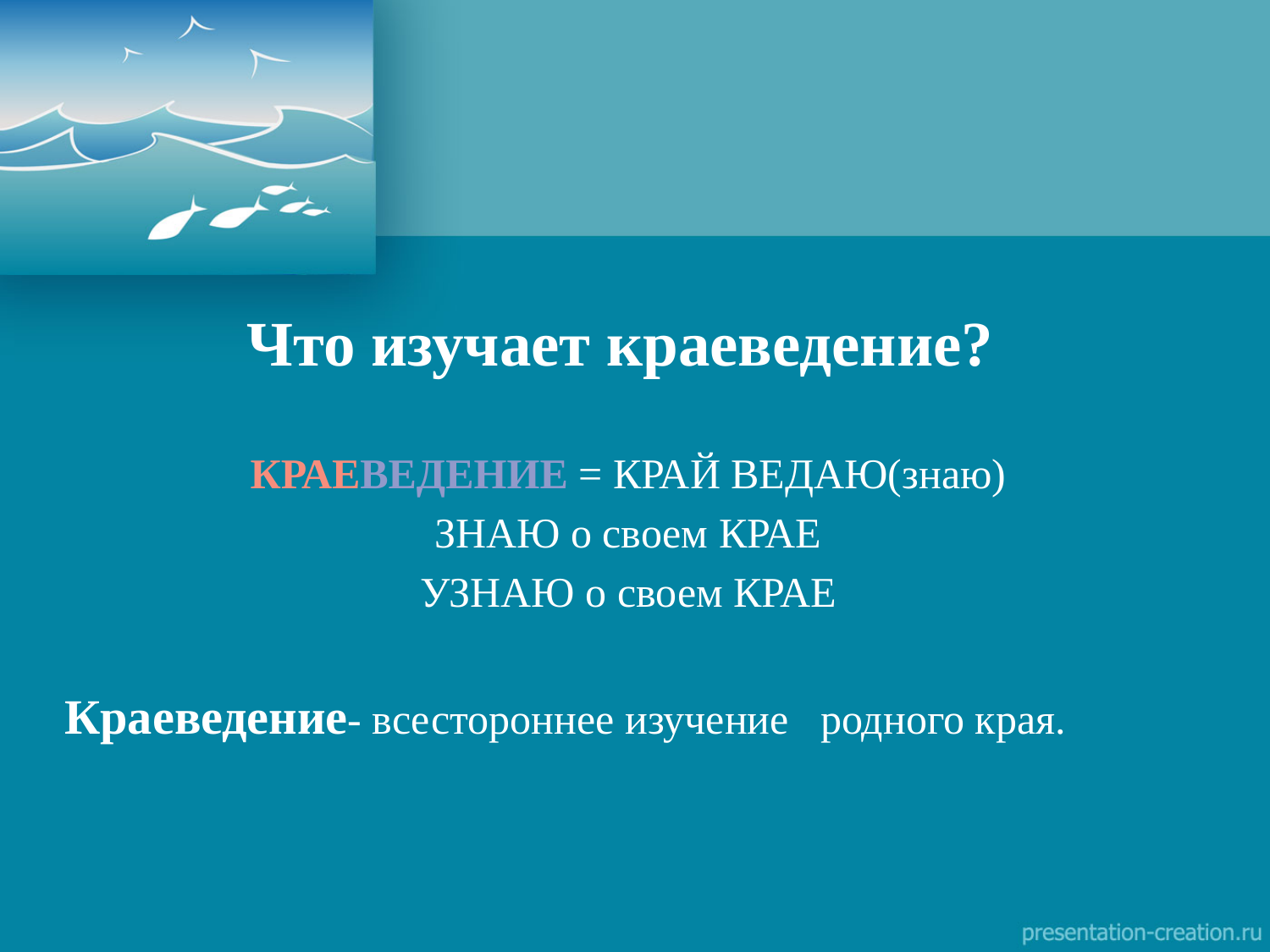

Что изучает краеведение?

КРАЕВЕДЕНИЕ = КРАЙ ВЕДАЮ(знаю)
ЗНАЮ о своем КРАЕ
УЗНАЮ о своем КРАЕ

 Краеведение- всестороннее изучение   родного края.